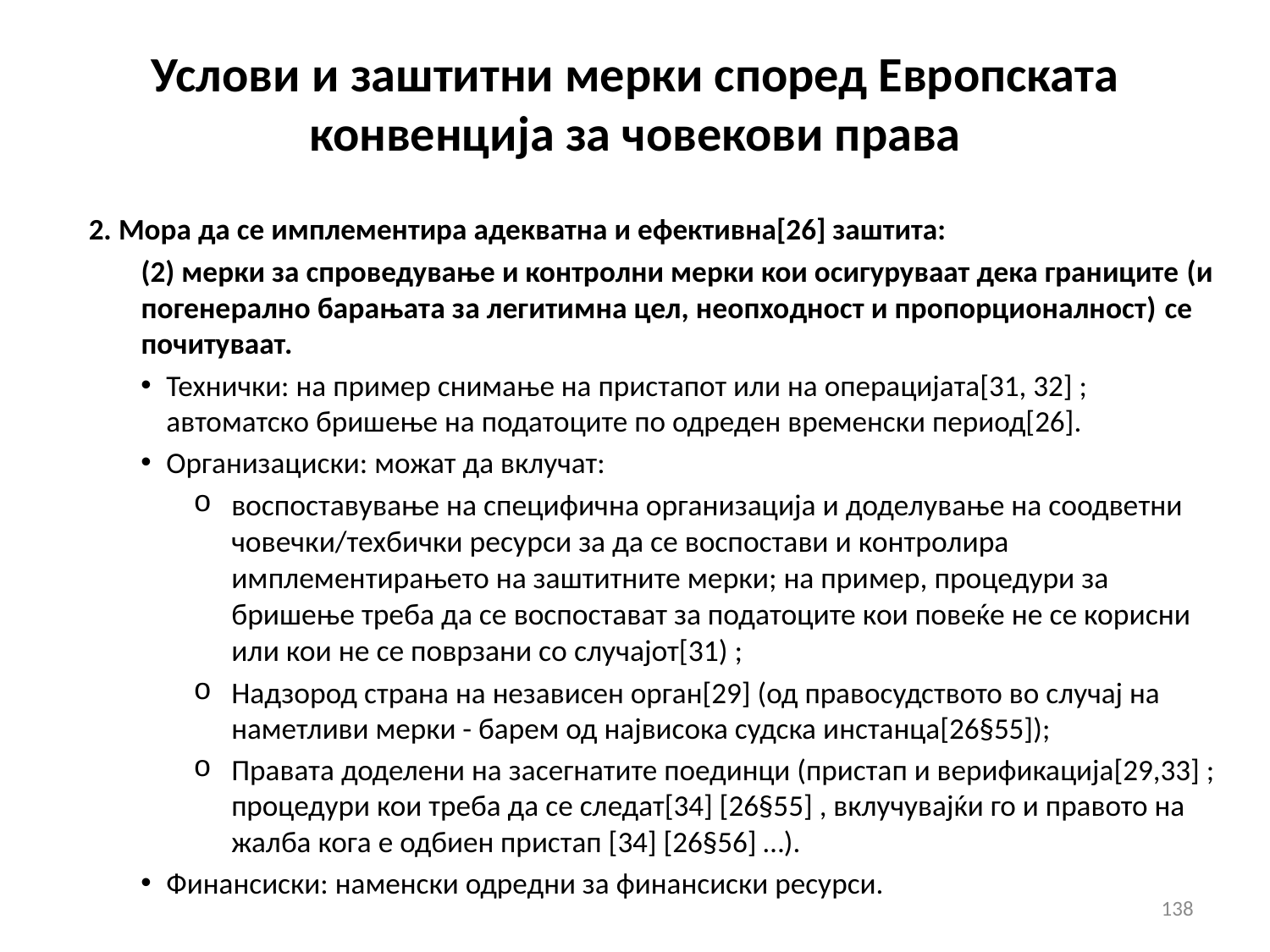

# Услови и заштитни мерки според Европската конвенција за човекови права
2. Мора да се имплементира адекватна и ефективна[26] заштита:
(2) мерки за спроведување и контролни мерки кои осигуруваат дека границите (и погенерално барањата за легитимна цел, неопходност и пропорционалност) се почитуваат.
Технички: на пример снимање на пристапот или на операцијата[31, 32] ; автоматско бришење на податоците по одреден временски период[26].
Организациски: можат да вклучат:
воспоставување на специфична организација и доделување на соодветни човечки/техбички ресурси за да се воспостави и контролира имплементирањето на заштитните мерки; на пример, процедури за бришење треба да се воспостават за податоците кои повеќе не се корисни или кои не се поврзани со случајот[31) ;
Надзород страна на независен орган[29] (од правосудството во случај на наметливи мерки - барем од највисока судска инстанца[26§55]);
Правата доделени на засегнатите поединци (пристап и верификација[29,33] ; процедури кои треба да се следат[34] [26§55] , вклучувајќи го и правото на жалба кога е одбиен пристап [34] [26§56] …).
Финансиски: наменски одредни за финансиски ресурси.

138